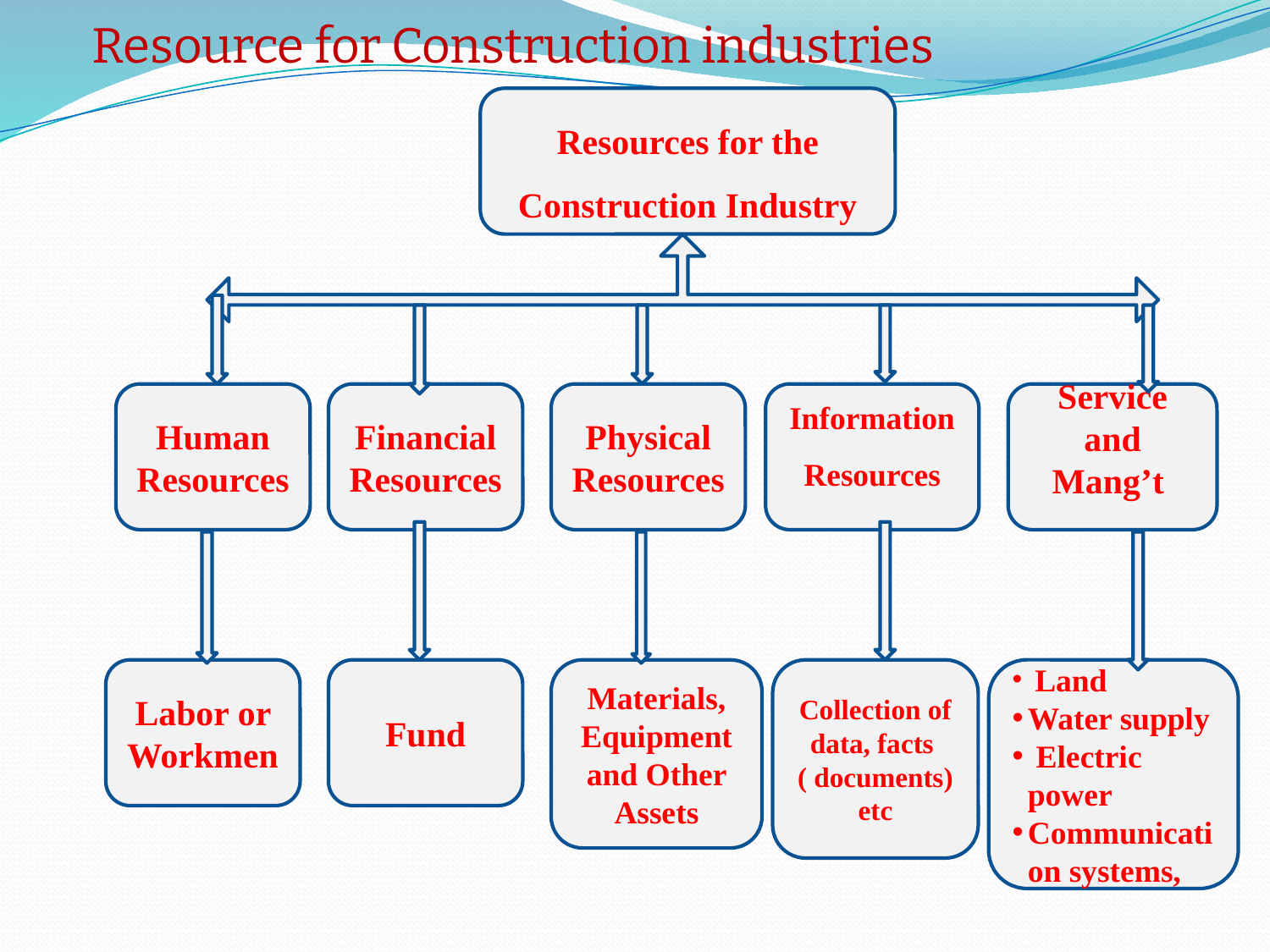

Resource for Construction industries

Resources for the Construction Industry

Human Resources
Financial Resources
Physical Resources
Information Resources

Service and
Mang’t

Labor or Workmen
Fund
Materials, Equipment and Other Assets
Collection of data, facts
( documents) etc
 Land
Water supply
 Electric power
Communication systems,
#